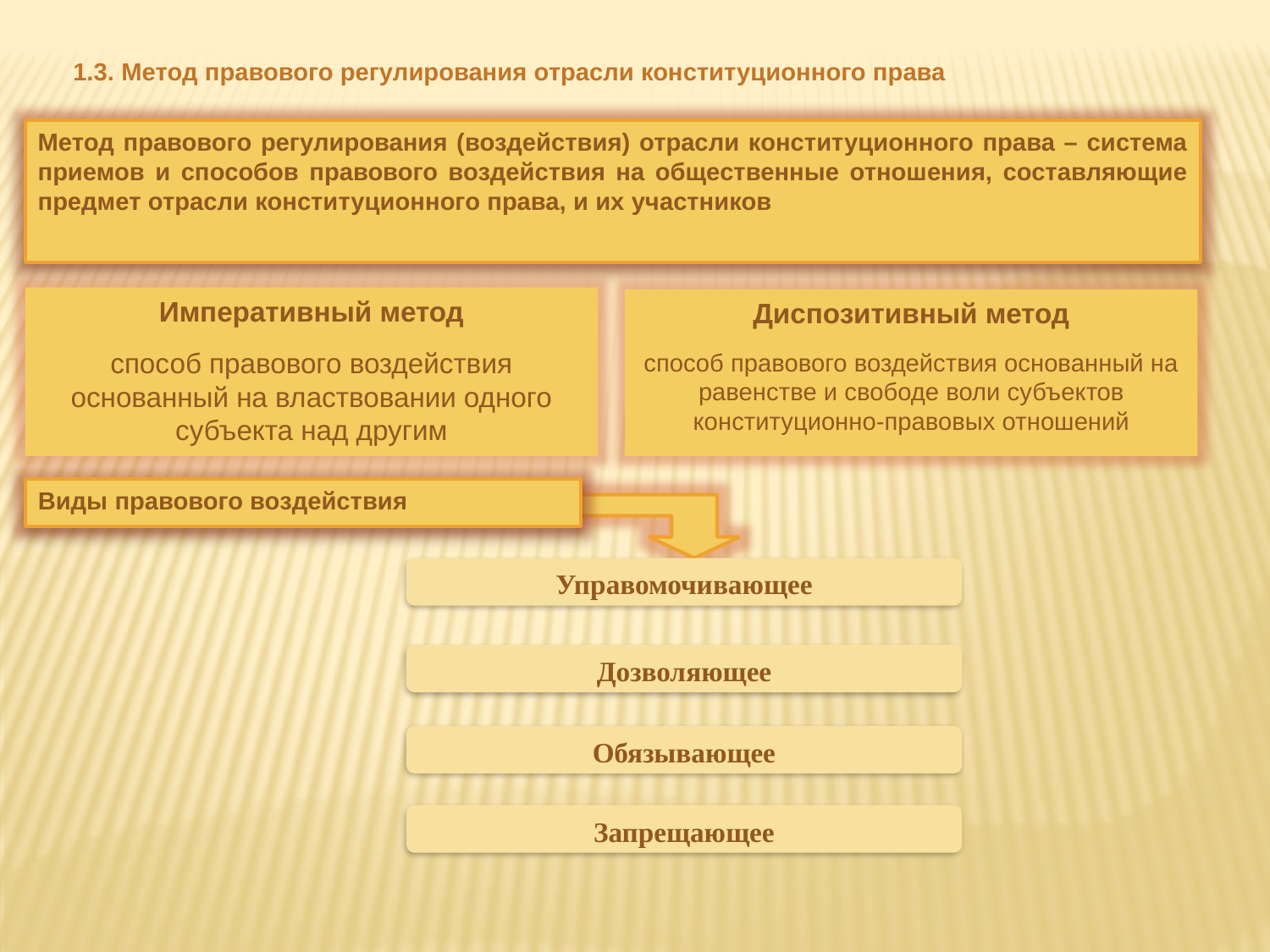

1.3. Метод правового регулирования отрасли конституционного права

Метод правового регулирования (воздействия) отрасли конституционного права – система приемов и способов правового воздействия на общественные отношения, составляющие предмет отрасли конституционного права, и их участников
Императивный метод
способ правового воздействия основанный на властвовании одного субъекта над другим
Диспозитивный метод
способ правового воздействия основанный на равенстве и свободе воли субъектов конституционно-правовых отношений
Виды правового воздействия

Управомочивающее
Дозволяющее
Обязывающее
Запрещающее